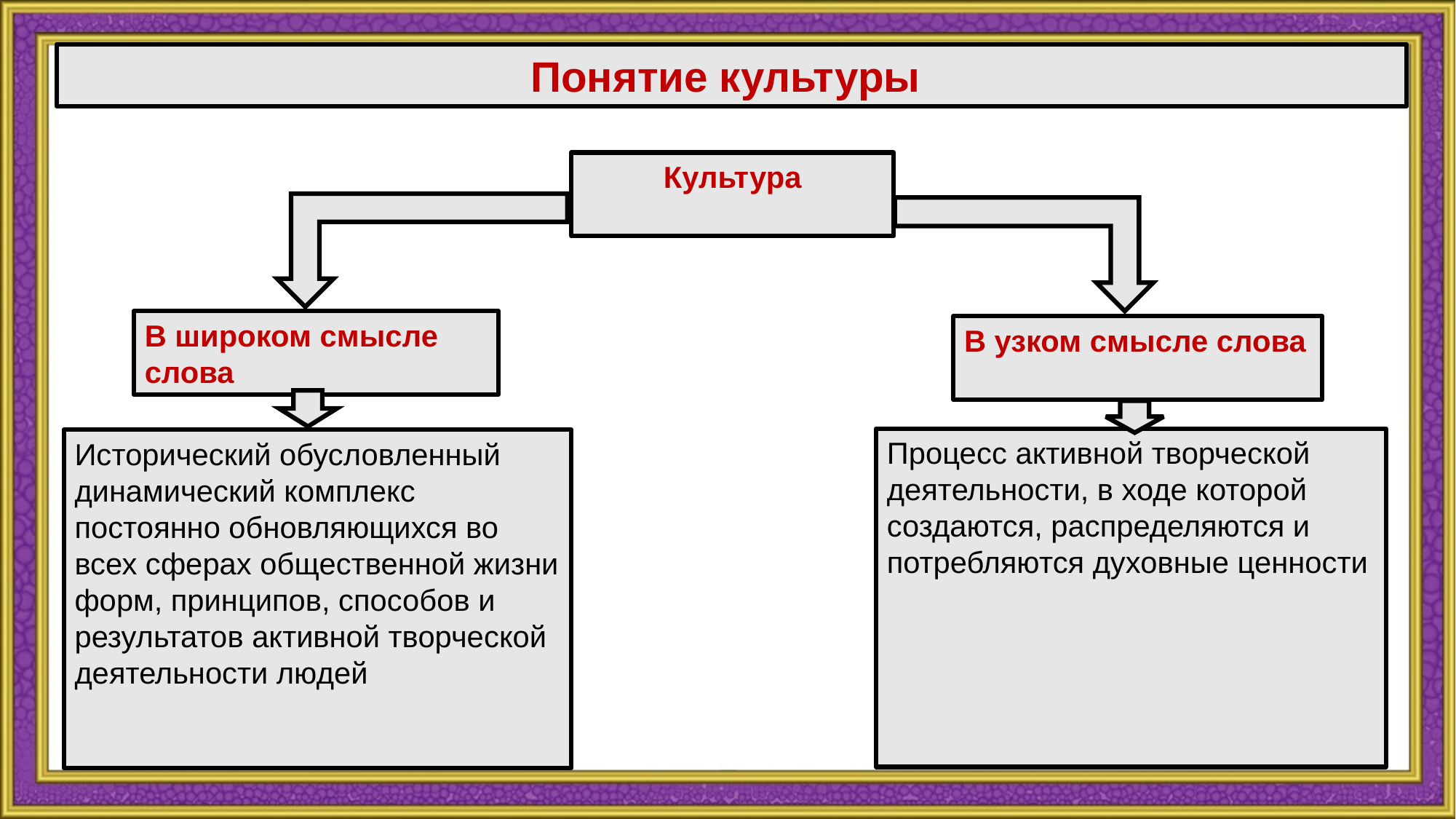

Понятие культуры
Культура

В широком смысле слова

В узком смысле слова

Процесс активной творческой деятельности, в ходе которой создаются, распределяются и потребляются духовные ценности

Исторический обусловленный динамический комплекс постоянно обновляющихся во всех сферах общественной жизни форм, принципов, способов и результатов активной творческой деятельности людей